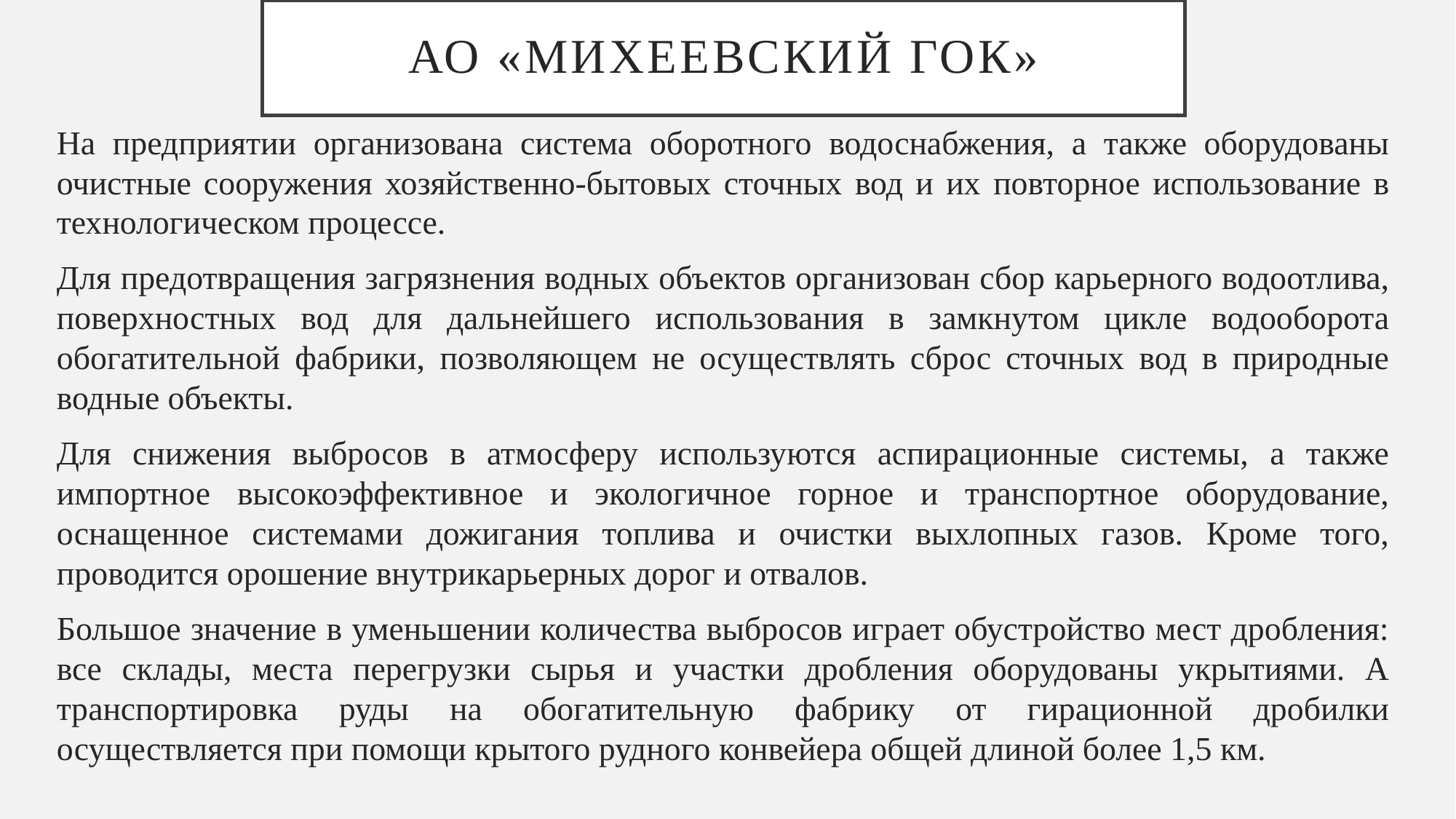

# АО «Михеевский ГОК»
На предприятии организована система оборотного водоснабжения, а также оборудованы очистные сооружения хозяйственно-бытовых сточных вод и их повторное использование в технологическом процессе.
Для предотвращения загрязнения водных объектов организован сбор карьерного водоотлива, поверхностных вод для дальнейшего использования в замкнутом цикле водооборота обогатительной фабрики, позволяющем не осуществлять сброс сточных вод в природные водные объекты.
Для снижения выбросов в атмосферу используются аспирационные системы, а также импортное высокоэффективное и экологичное горное и транспортное оборудование, оснащенное системами дожигания топлива и очистки выхлопных газов. Кроме того, проводится орошение внутрикарьерных дорог и отвалов.
Большое значение в уменьшении количества выбросов играет обустройство мест дробления: все склады, места перегрузки сырья и участки дробления оборудованы укрытиями. А транспортировка руды на обогатительную фабрику от гирационной дробилки осуществляется при помощи крытого рудного конвейера общей длиной более 1,5 км.